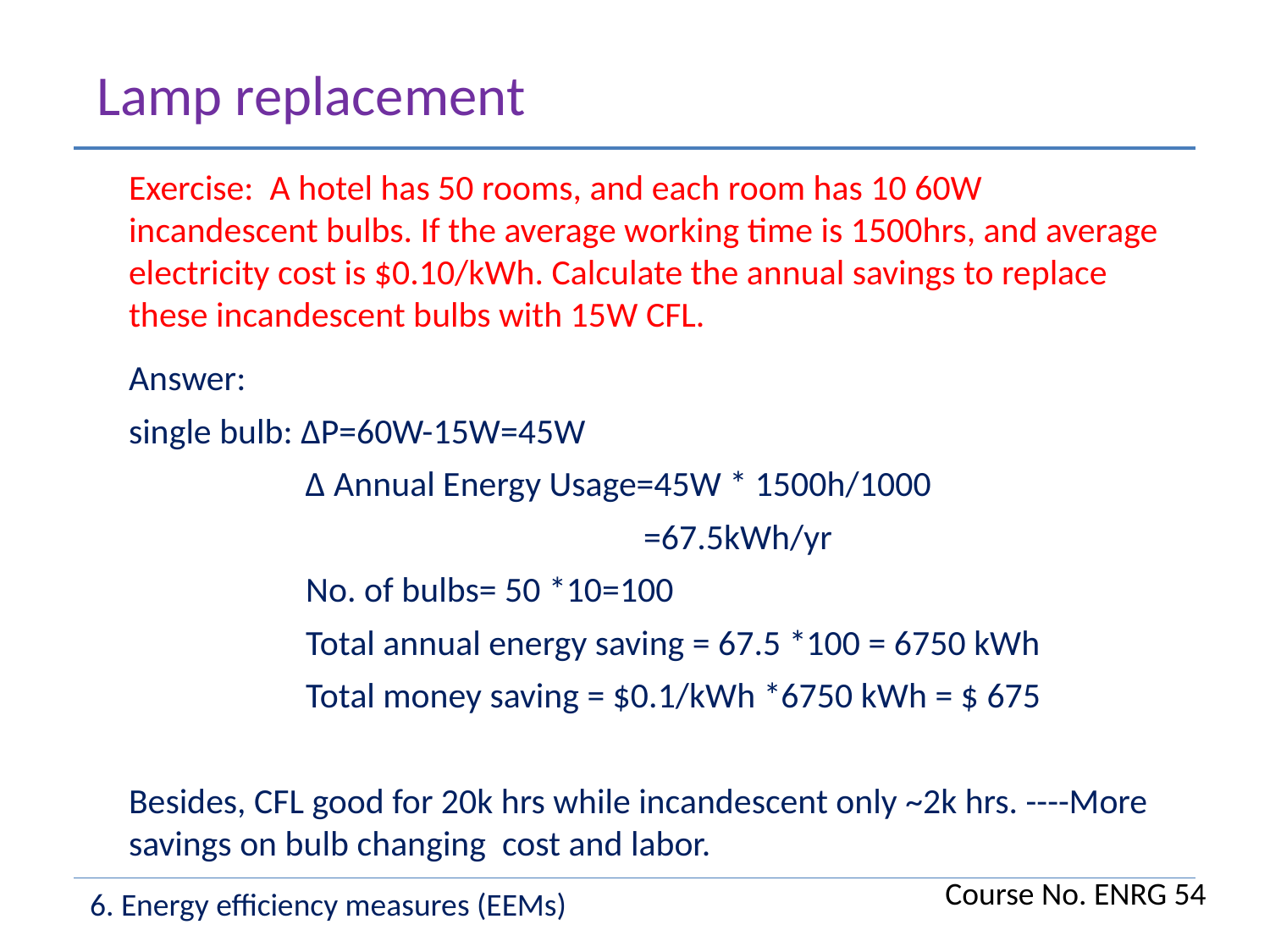

Lamp replacement
Exercise:  A hotel has 50 rooms, and each room has 10 60W incandescent bulbs. If the average working time is 1500hrs, and average electricity cost is $0.10/kWh. Calculate the annual savings to replace these incandescent bulbs with 15W CFL.
Answer:
single bulb: ∆P=60W-15W=45W
                      ∆ Annual Energy Usage=45W * 1500h/1000
                                                                =67.5kWh/yr
                      No. of bulbs= 50 *10=100
                      Total annual energy saving = 67.5 *100 = 6750 kWh
                      Total money saving = $0.1/kWh *6750 kWh = $ 675

Besides, CFL good for 20k hrs while incandescent only ~2k hrs. ----More savings on bulb changing  cost and labor.
Course No. ENRG 54
6. Energy efficiency measures (EEMs)